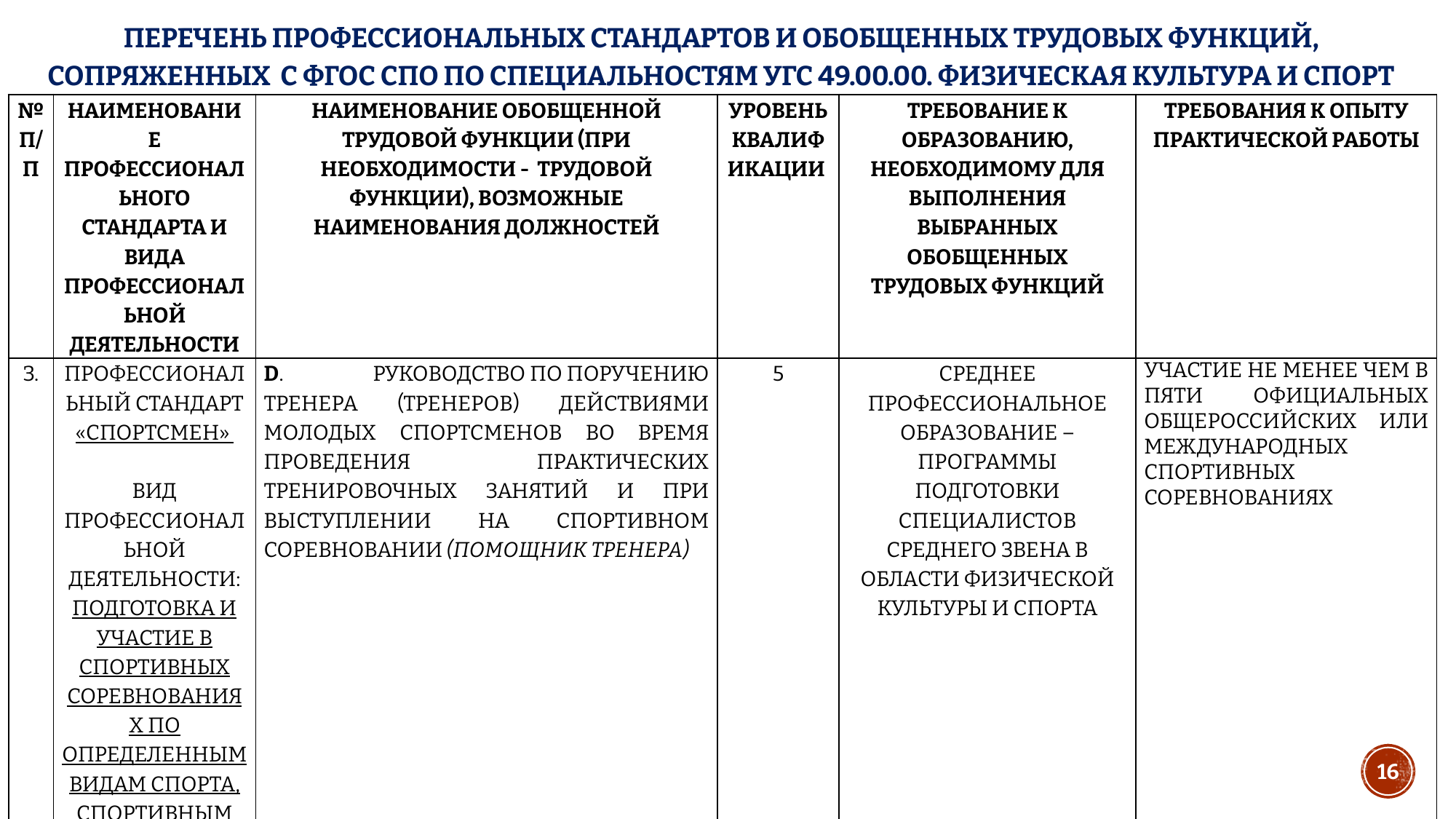

# Перечень профессиональных стандартов и обобщенных трудовых функций, сопряженных  с ФГОС СПО по специальностям УГС 49.00.00. Физическая культура и спорт
| № п/п | Наименование профессионального стандарта и вида профессиональной деятельности | Наименование обобщенной трудовой функции (при необходимости - трудовой функции), возможные наименования должностей | Уровень квалификации | Требование к образованию, необходимому для выполнения выбранных обобщенных трудовых функций | Требования к опыту практической работы |
| --- | --- | --- | --- | --- | --- |
| 3. | Профессиональный стандарт «Спортсмен» Вид профессиональной деятельности: Подготовка и участие в спортивных соревнованиях по определенным видам спорта, спортивным дисциплинам | D. Руководство по поручению тренера (тренеров) действиями молодых спортсменов во время проведения практических тренировочных занятий и при выступлении на спортивном соревновании (помощник тренера) | 5 | Среднее профессиональное образование – программы подготовки специалистов среднего звена в области физической культуры и спорта | Участие не менее чем в пяти официальных общероссийских или международных спортивных соревнованиях |
16